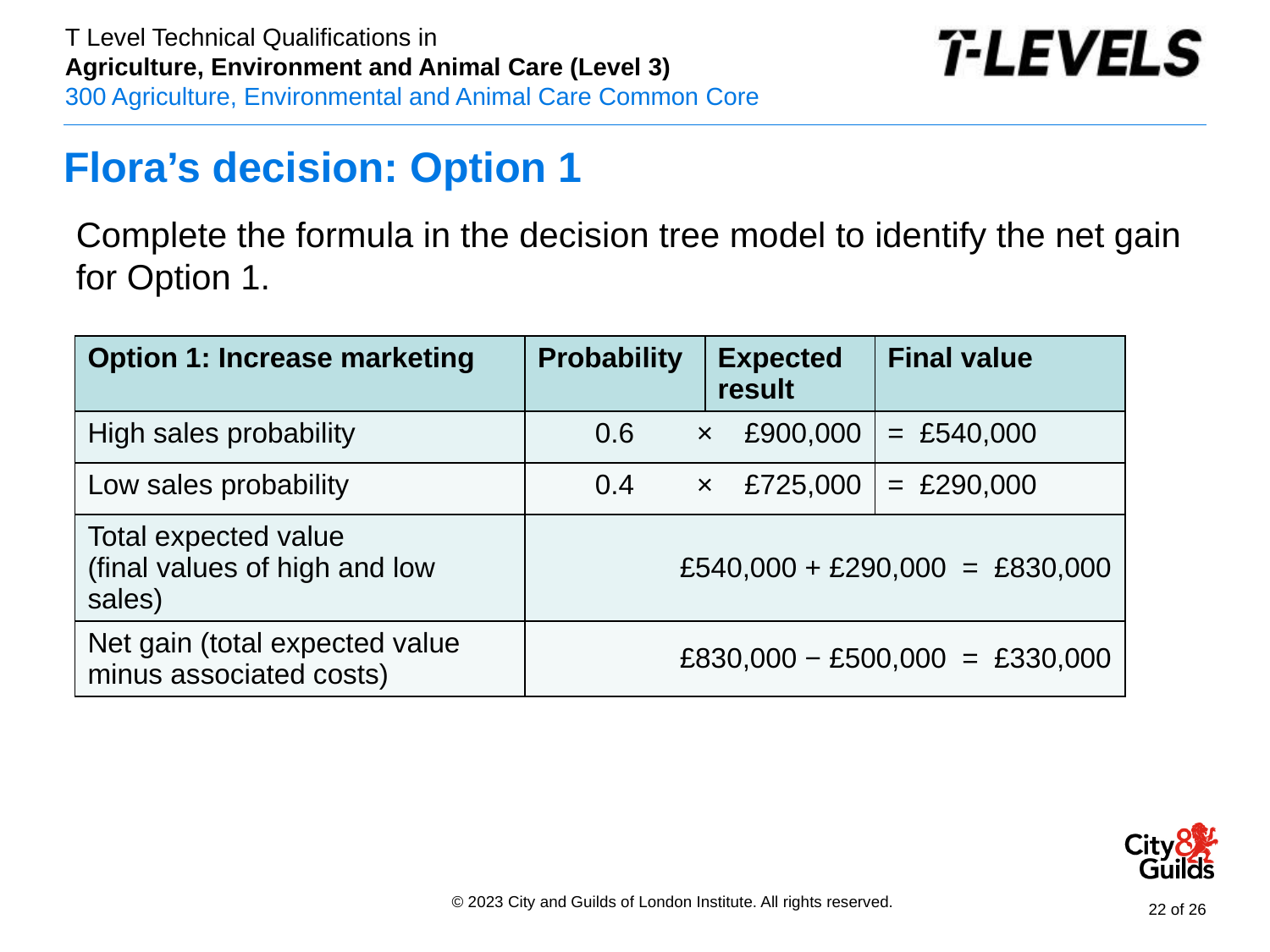

# Flora’s decision: Option 1
Complete the formula in the decision tree model to identify the net gain for Option 1.
| Option 1: Increase marketing | Probability | Expected result | Final value |
| --- | --- | --- | --- |
| High sales probability | 0.6 × £900,000 | £900,000 | = £540,000 |
| Low sales probability | 0.4 × £725,000 |  | = £290,000 |
| Total expected value (final values of high and low sales) | £540,000 + £290,000 = £830,000 |  | £830,000 |
| Net gain (total expected value minus associated costs) | £830,000 − £500,000 = £330,000 |  |  |